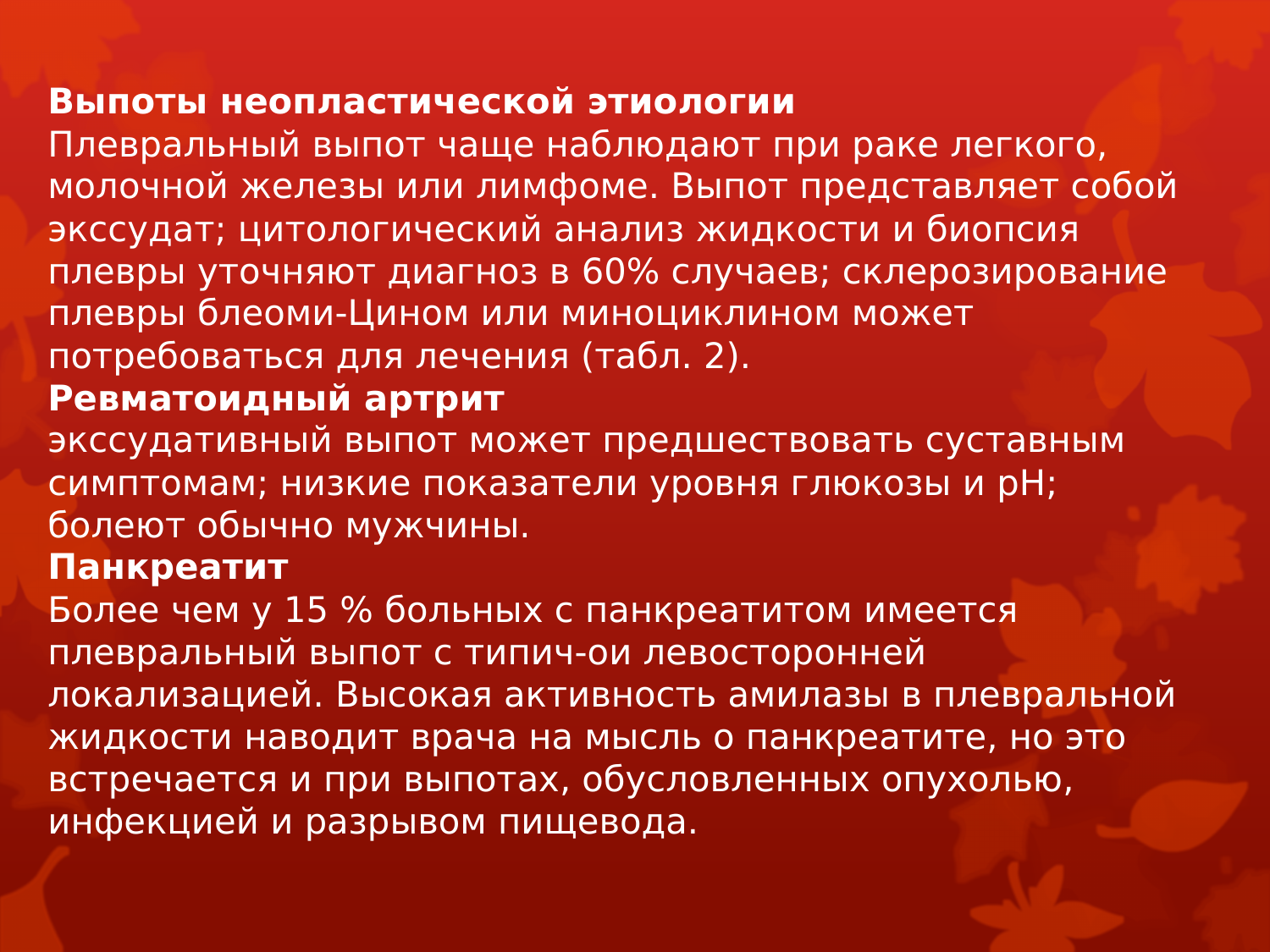

# Выпоты неопластической этиологии Плевральный выпот чаще наблюдают при раке легкого, молочной железы или лимфоме. Выпот представляет собой экссудат; цитологический анализ жидкости и биопсия плевры уточняют диагноз в 60% случаев; склерозирование плевры блеоми-Цином или миноциклином может потребоваться для лечения (табл. 2). Ревматоидный артрит экссудативный выпот может предшествовать суставным симптомам; низкие показатели уровня глюкозы и рН; болеют обычно мужчины. Панкреатит Более чем у 15 % больных с панкреатитом имеется плевральный выпот с типич-ои левосторонней локализацией. Высокая активность амилазы в плевральной жидкости наводит врача на мысль о панкреатите, но это встречается и при выпотах, обусловленных опухолью, инфекцией и разрывом пищевода.